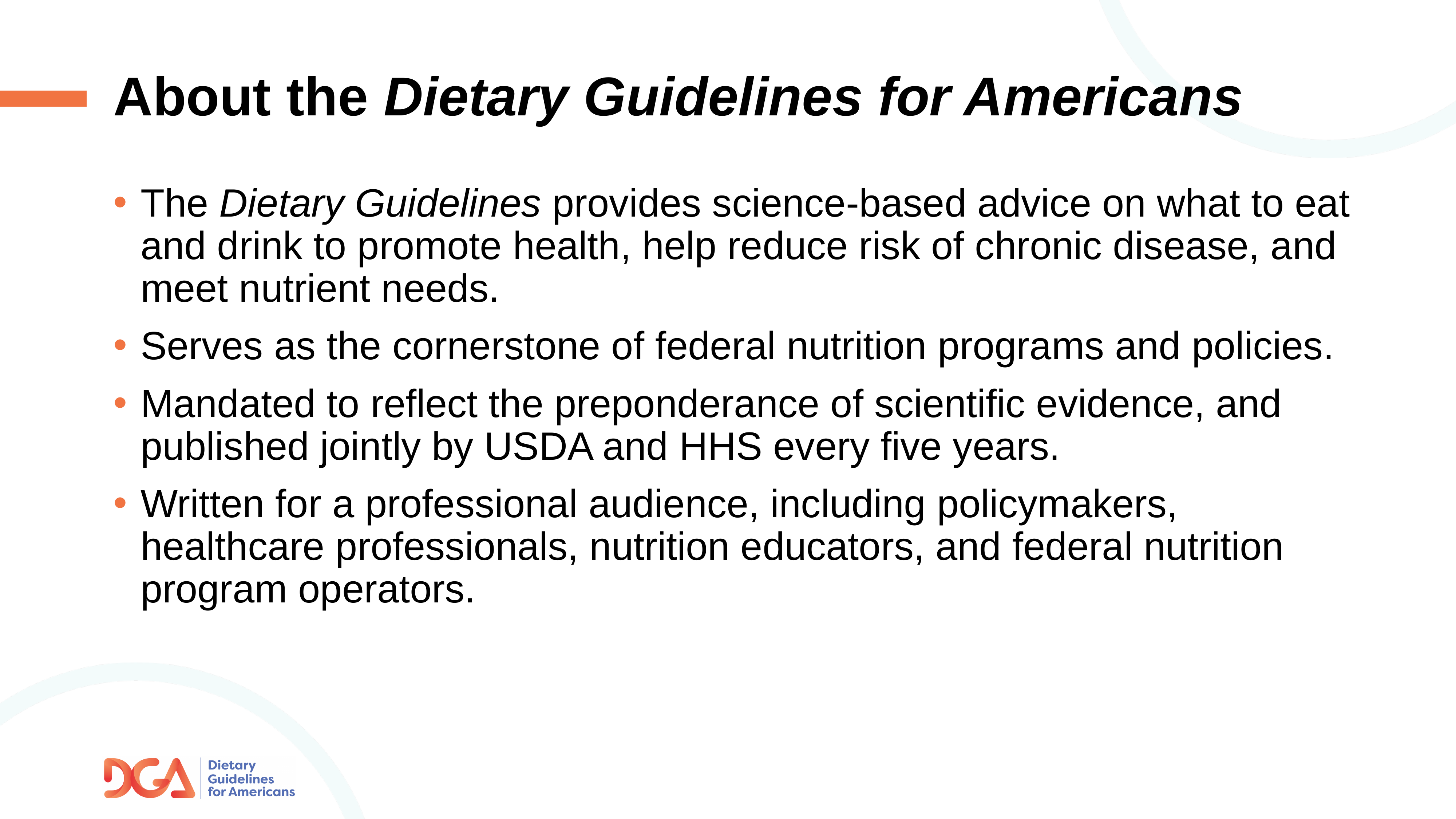

# About the Dietary Guidelines for Americans
The Dietary Guidelines provides science-based advice on what to eat and drink to promote health, help reduce risk of chronic disease, and meet nutrient needs.
Serves as the cornerstone of federal nutrition programs and policies.
Mandated to reflect the preponderance of scientific evidence, and published jointly by USDA and HHS every five years.
Written for a professional audience, including policymakers, healthcare professionals, nutrition educators, and federal nutrition program operators.